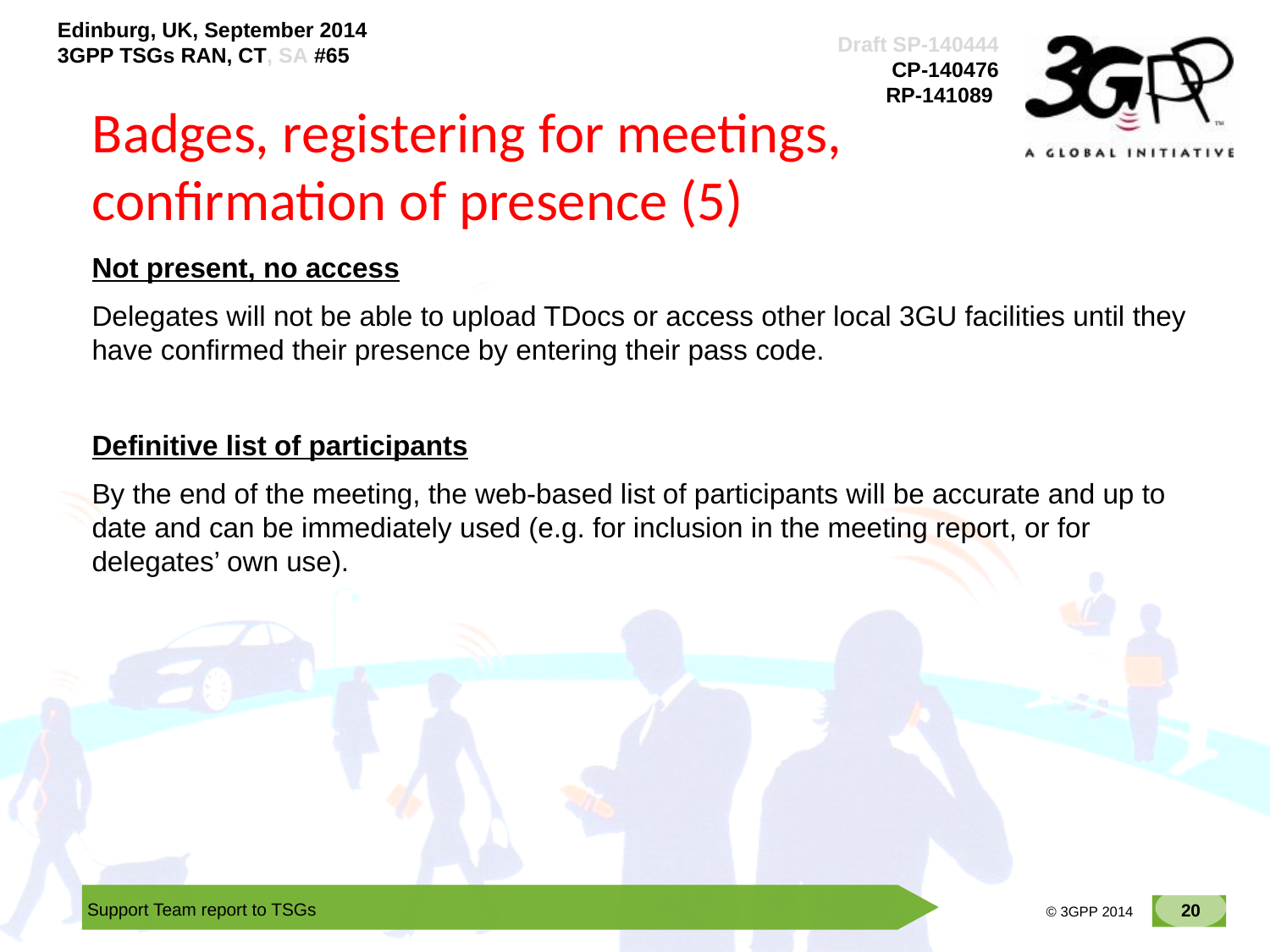

# Badges, registering for meetings, confirmation of presence (5)
Not present, no access
Delegates will not be able to upload TDocs or access other local 3GU facilities until they have confirmed their presence by entering their pass code.

Definitive list of participants
By the end of the meeting, the web-based list of participants will be accurate and up to date and can be immediately used (e.g. for inclusion in the meeting report, or for delegates’ own use).